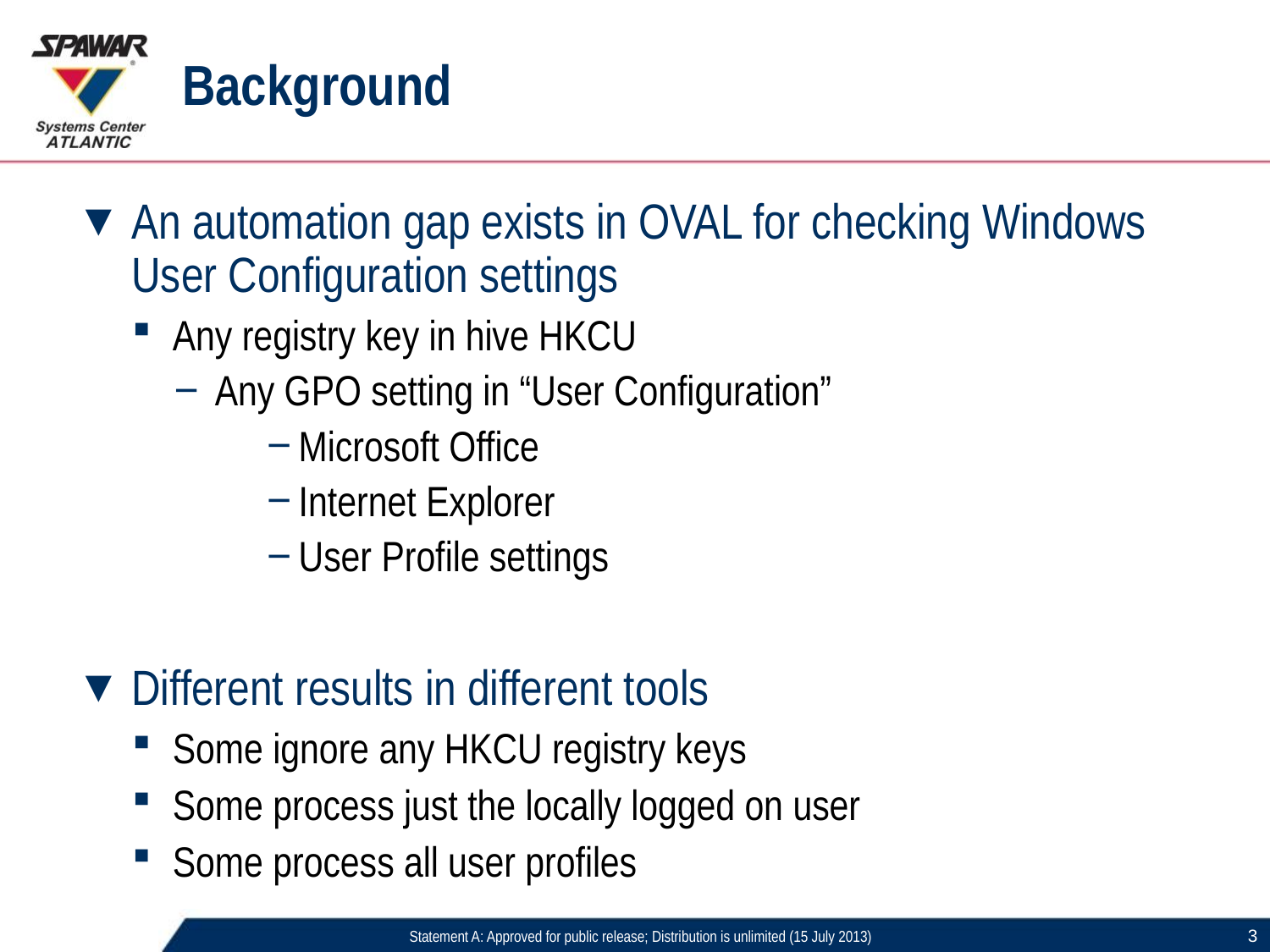

Background
An automation gap exists in OVAL for checking Windows User Configuration settings
Any registry key in hive HKCU
Any GPO setting in “User Configuration”
Microsoft Office
Internet Explorer
User Profile settings

Different results in different tools
Some ignore any HKCU registry keys
Some process just the locally logged on user
Some process all user profiles